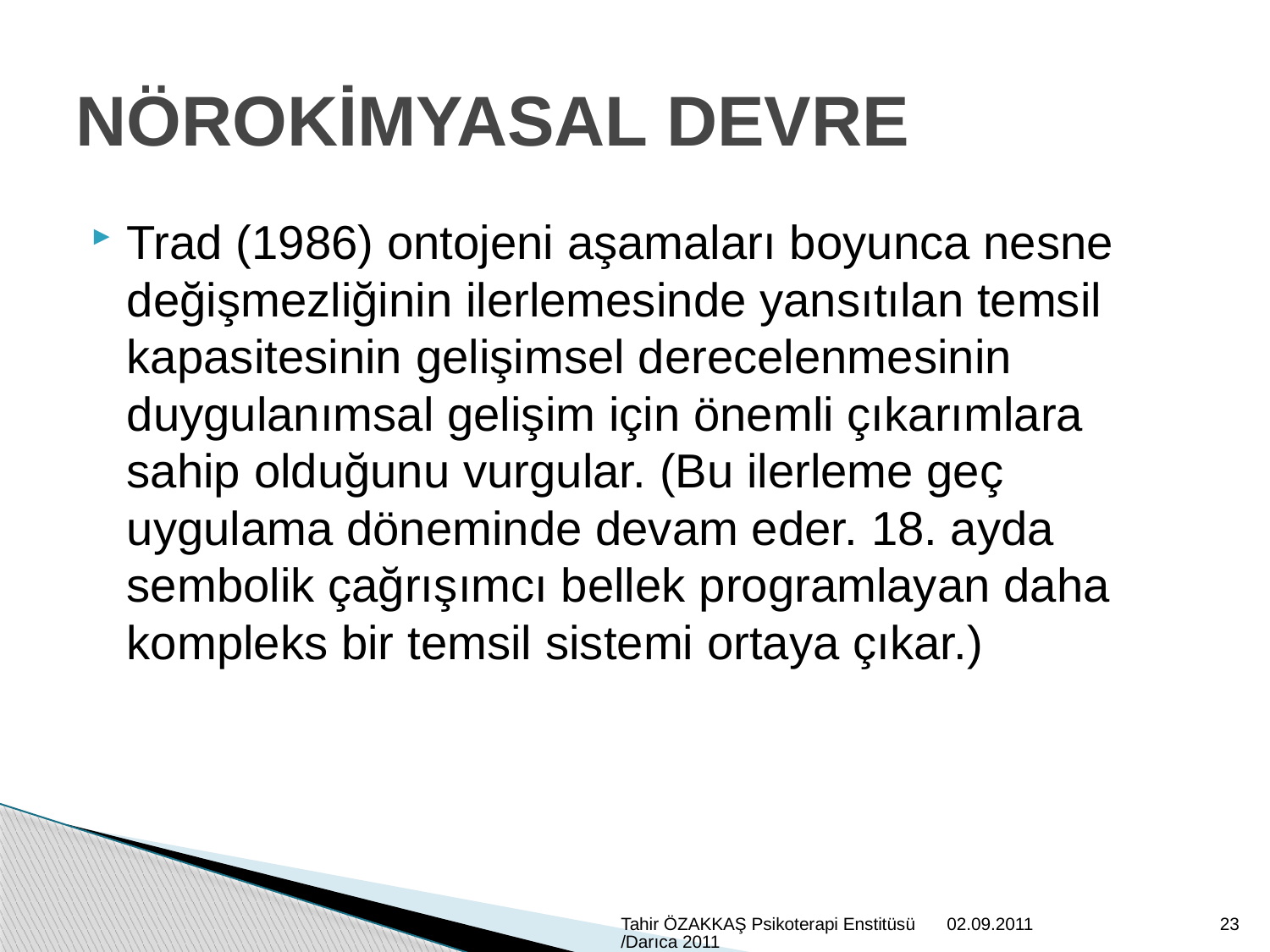

# NÖROKİMYASAL DEVRE
Trad (1986) ontojeni aşamaları boyunca nesne değişmezliğinin ilerlemesinde yansıtılan temsil kapasitesinin gelişimsel derecelenmesinin duygulanımsal gelişim için önemli çıkarımlara sahip olduğunu vurgular. (Bu ilerleme geç uygulama döneminde devam eder. 18. ayda sembolik çağrışımcı bellek programlayan daha kompleks bir temsil sistemi ortaya çıkar.)

Tahir ÖZAKKAŞ Psikoterapi Enstitüsü /Darıca 2011
02.09.2011
23